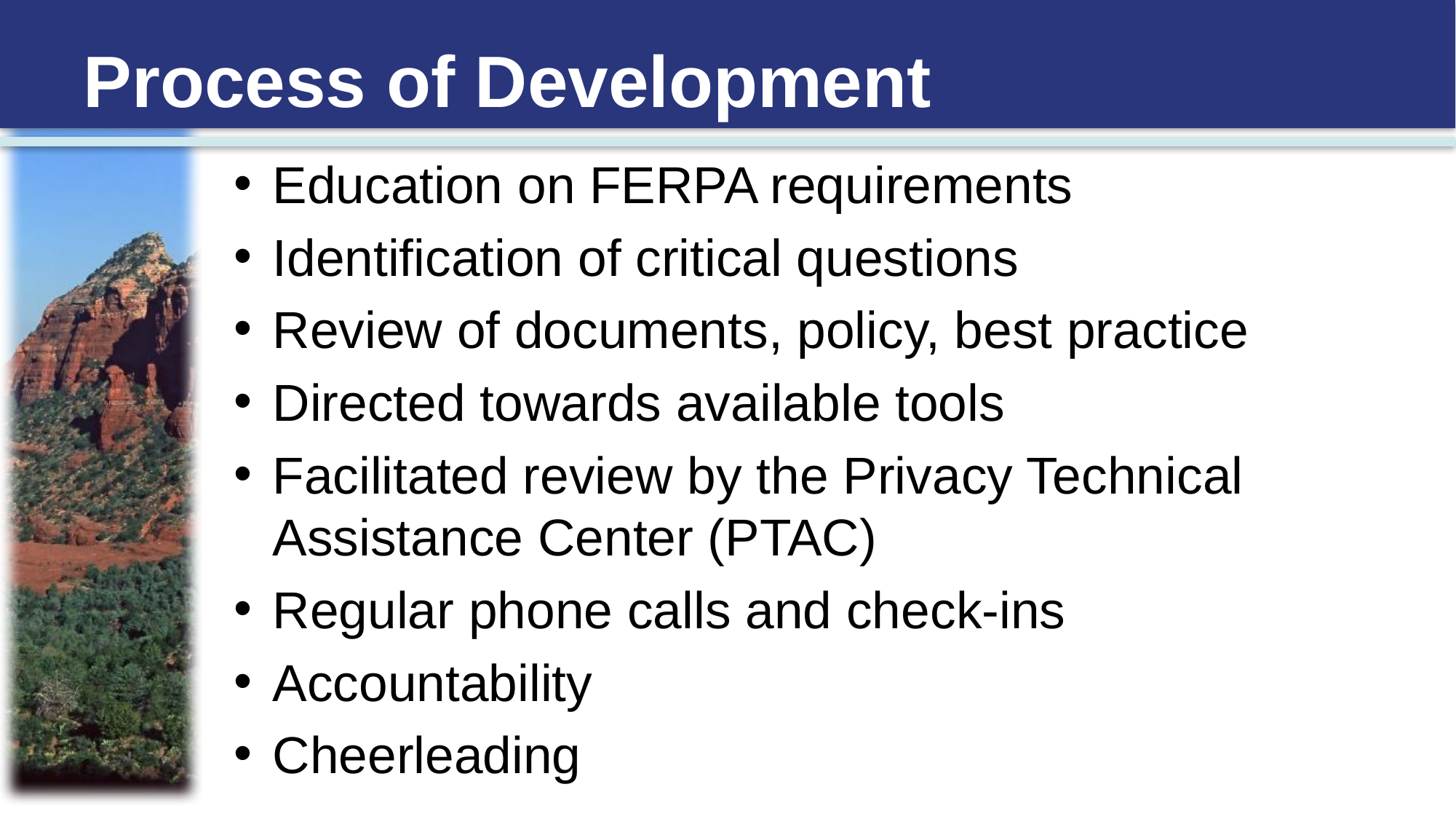

# Process of Development
Education on FERPA requirements
Identification of critical questions
Review of documents, policy, best practice
Directed towards available tools
Facilitated review by the Privacy Technical Assistance Center (PTAC)
Regular phone calls and check-ins
Accountability
Cheerleading